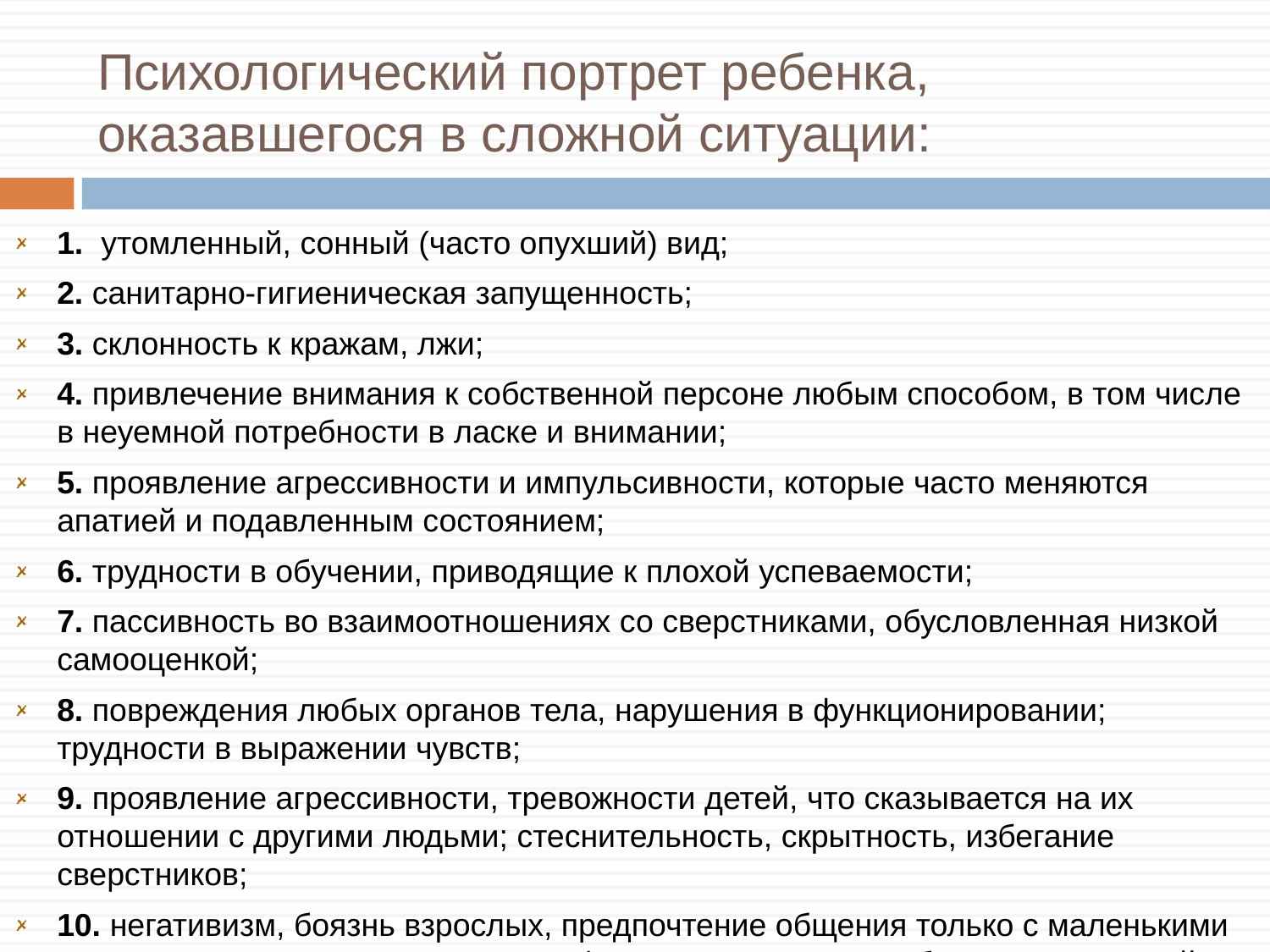

# Психологический портрет ребенка, оказавшегося в сложной ситуации:
1.  утомленный, сонный (часто опухший) вид;
2. санитарно-гигиеническая запущенность;
3. склонность к кражам, лжи;
4. привлечение внимания к собственной персоне любым способом, в том числе в неуемной потребности в ласке и внимании;
5. проявление агрессивности и импульсивности, которые часто меняются апатией и подавленным состоянием;
6. трудности в обучении, приводящие к плохой успеваемости;
7. пассивность во взаимоотношениях со сверстниками, обусловленная низкой самооценкой;
8. повреждения любых органов тела, нарушения в функционировании; трудности в выражении чувств;
9. проявление агрессивности, тревожности детей, что сказывается на их отношении с другими людьми; стеснительность, скрытность, избегание сверстников;
10. негативизм, боязнь взрослых, предпочтение общения только с маленькими детьми, а не с ровесниками; страх физического контакта, боязнь идти домой.